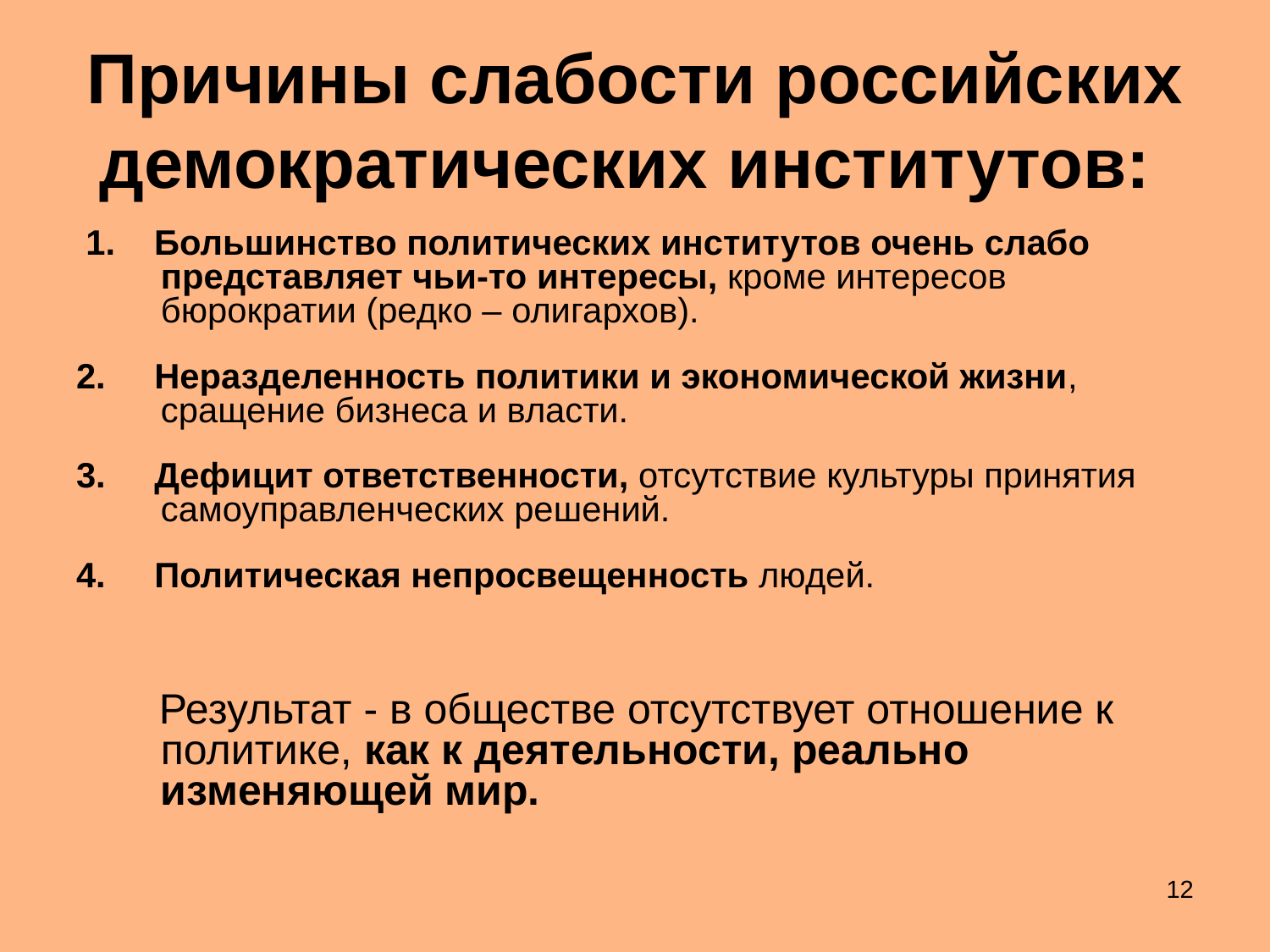

# Причины слабости российских демократических институтов:
 1.    Большинство политических институтов очень слабо представляет чьи-то интересы, кроме интересов бюрократии (редко – олигархов).
2.     Неразделенность политики и экономической жизни, сращение бизнеса и власти.
3.     Дефицит ответственности, отсутствие культуры принятия самоуправленческих решений.
4.     Политическая непросвещенность людей.

       Результат - в обществе отсутствует отношение к политике, как к деятельности, реально изменяющей мир.

12